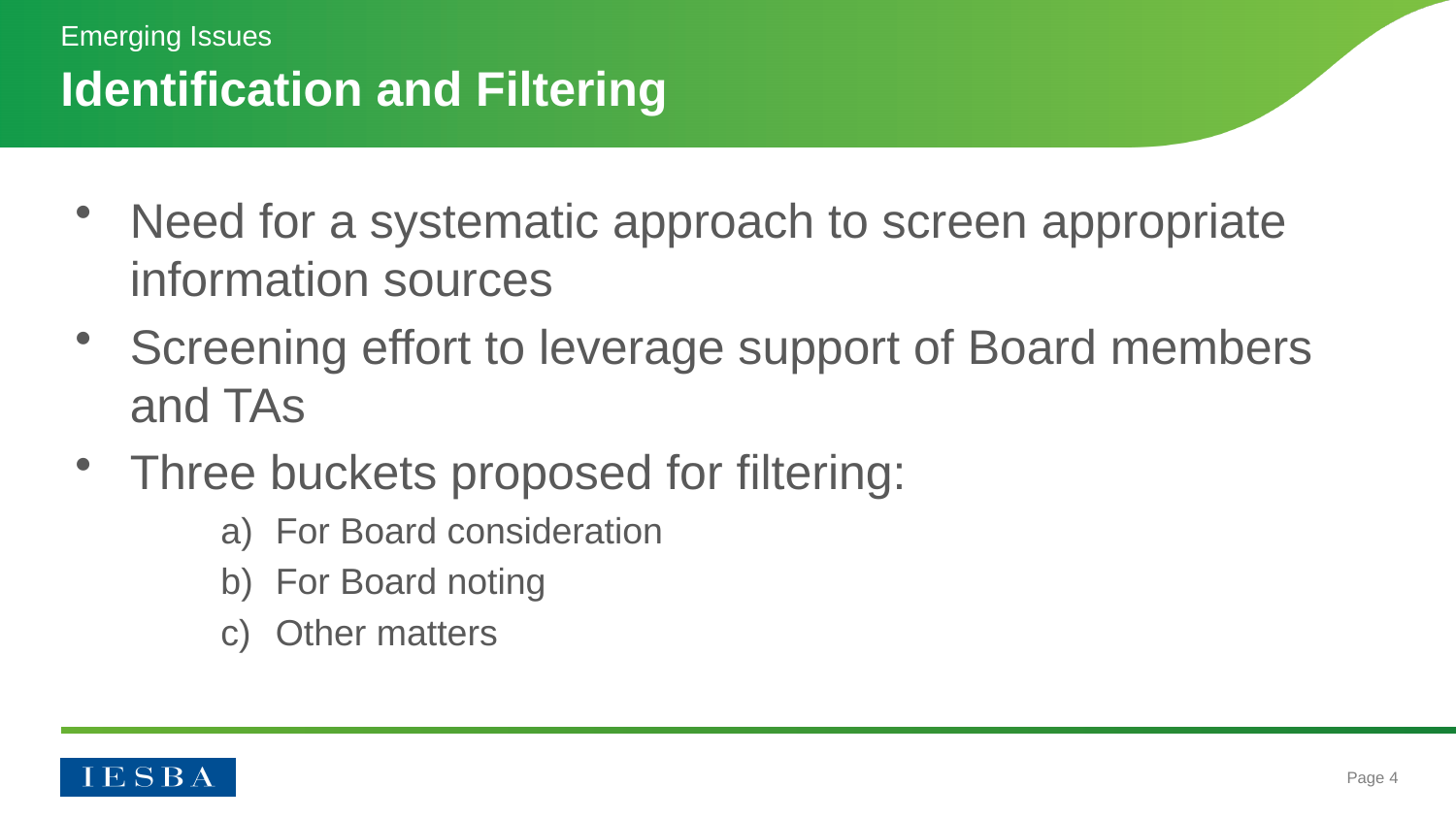

Emerging Issues
# Identification and Filtering
Need for a systematic approach to screen appropriate information sources
Screening effort to leverage support of Board members and TAs
Three buckets proposed for filtering:
For Board consideration
For Board noting
Other matters